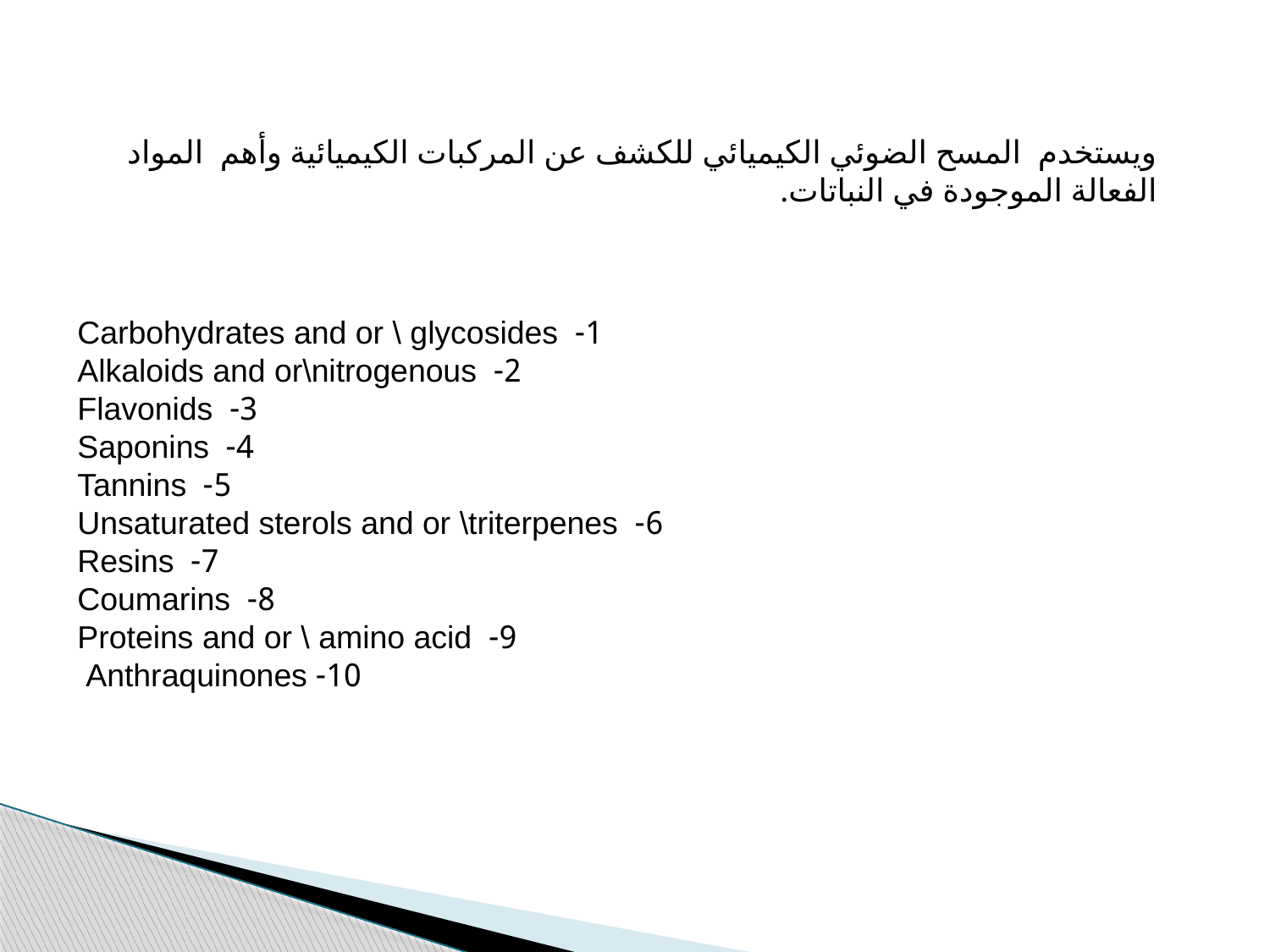

ويستخدم  المسح الضوئي الكيميائي للكشف عن المركبات الكيميائية وأهم  المواد الفعالة الموجودة في النباتات.
1-  Carbohydrates and or \ glycosides
2-  Alkaloids and or\nitrogenous
3-  Flavonids
4-  Saponins
5-  Tannins
6-  Unsaturated sterols and or \triterpenes
7-  Resins
8-  Coumarins
9-  Proteins and or \ amino acid
10- Anthraquinones